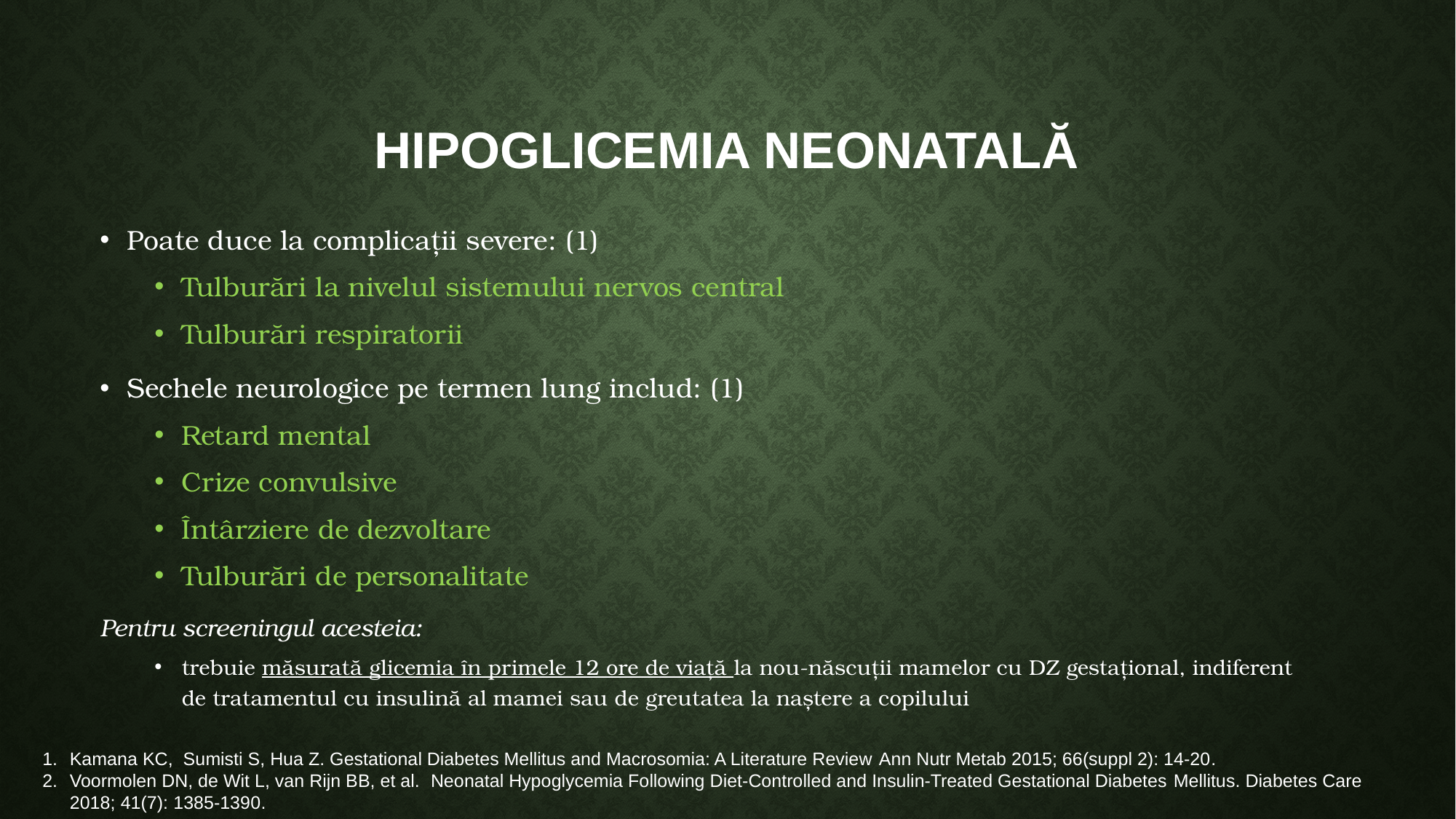

# Hipoglicemia neonatală
Poate duce la complicații severe: (1)
Tulburări la nivelul sistemului nervos central
Tulburări respiratorii
Sechele neurologice pe termen lung includ: (1)
Retard mental
Crize convulsive
Întârziere de dezvoltare
Tulburări de personalitate
Pentru screeningul acesteia:
trebuie măsurată glicemia în primele 12 ore de viață la nou-născuții mamelor cu DZ gestațional, indiferent de tratamentul cu insulină al mamei sau de greutatea la naștere a copilului

Kamana KC,  Sumisti S, Hua Z. Gestational Diabetes Mellitus and Macrosomia: A Literature Review Ann Nutr Metab 2015; 66(suppl 2): 14-20.
Voormolen DN, de Wit L, van Rijn BB, et al.  Neonatal Hypoglycemia Following Diet-Controlled and Insulin-Treated Gestational Diabetes Mellitus. Diabetes Care 2018; 41(7): 1385-1390.